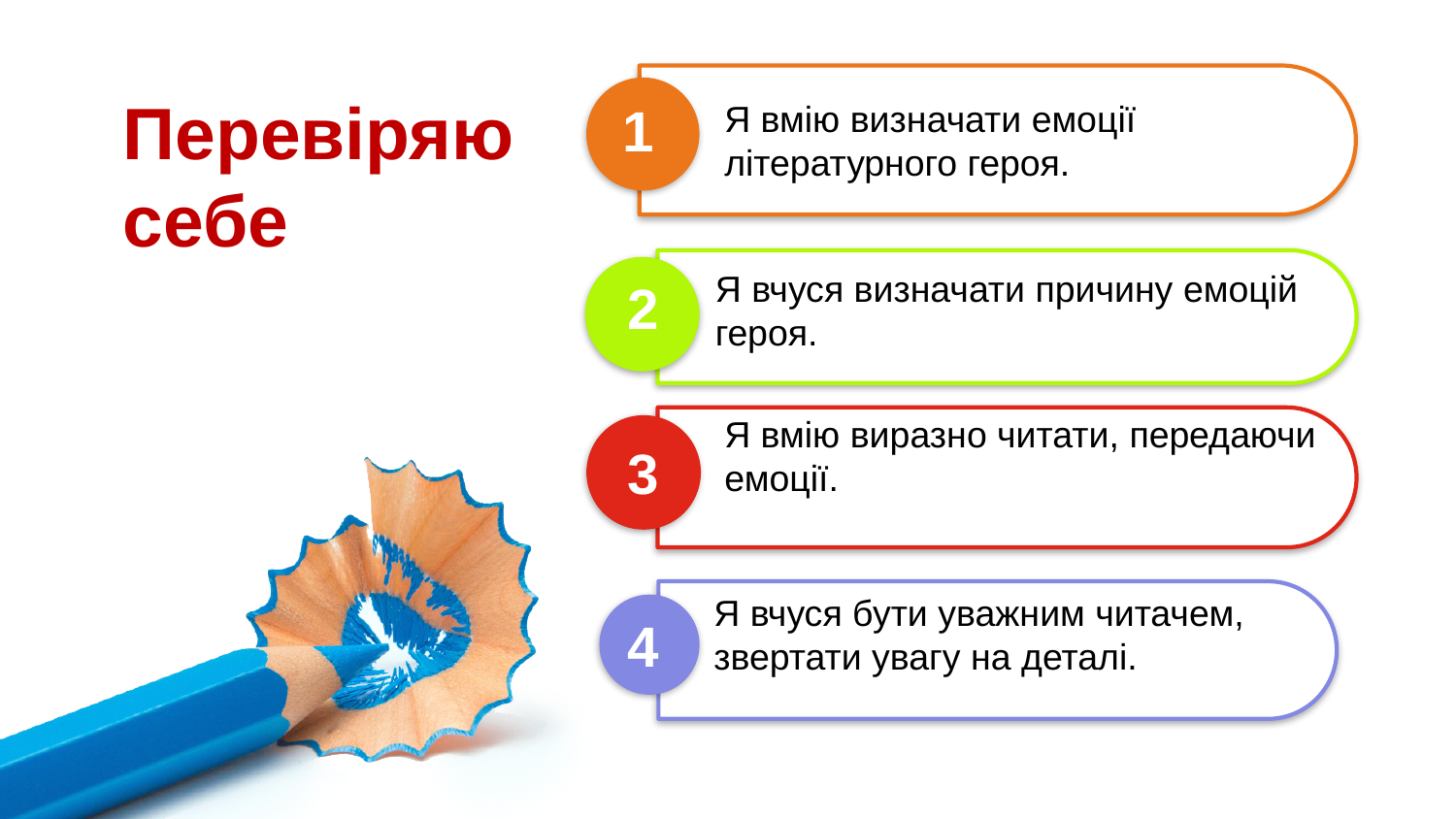

Перевіряю себе

1
Я вмію визначати емоції
літературного героя.

Я вчуся визначати причину емоцій
героя.

2

Я вмію виразно читати, передаючи емоції.

3
Я вчуся бути уважним читачем,
звертати увагу на деталі.

4